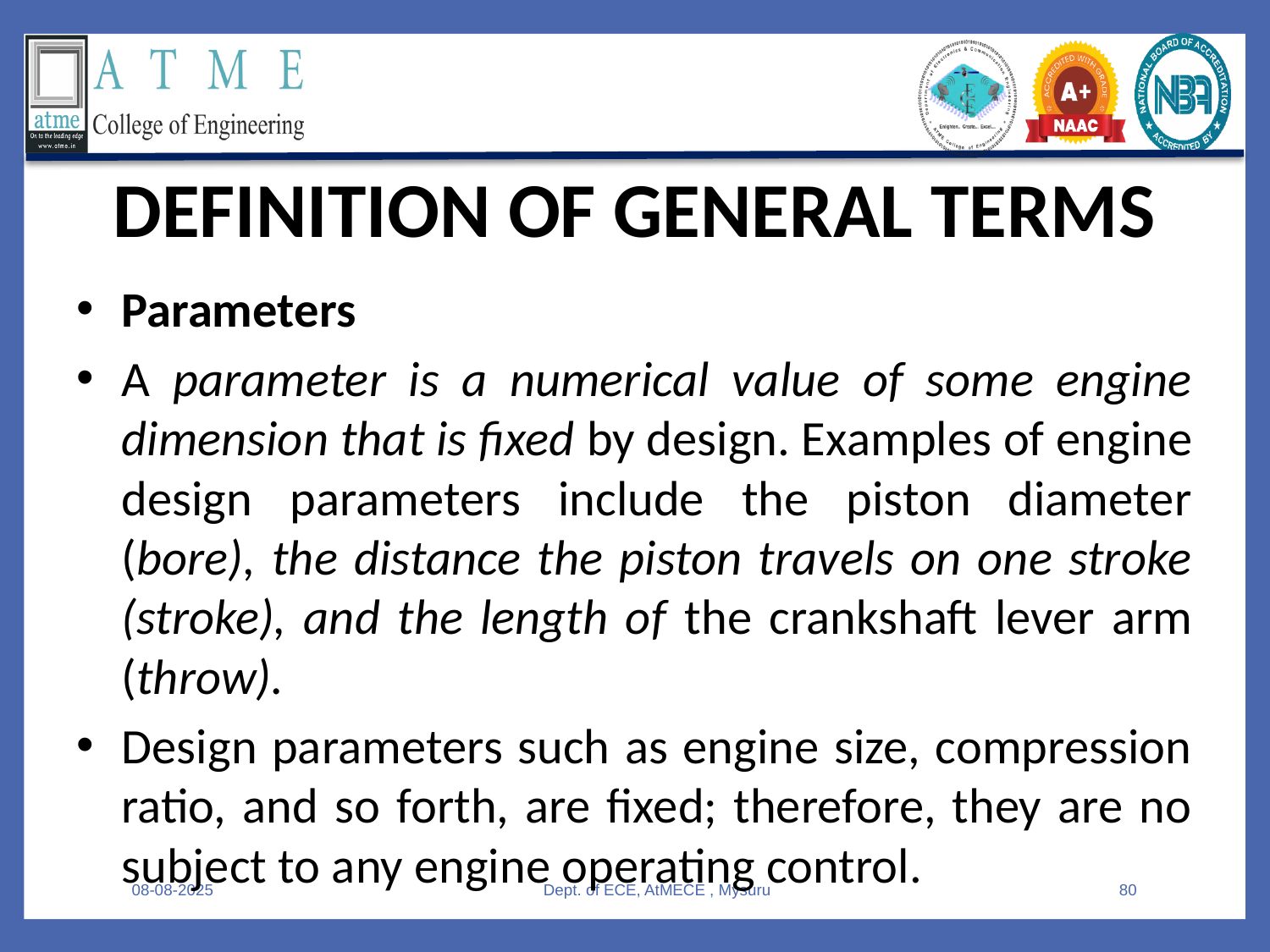

DEFINITION OF GENERAL TERMS
Parameters
A parameter is a numerical value of some engine dimension that is fixed by design. Examples of engine design parameters include the piston diameter (bore), the distance the piston travels on one stroke (stroke), and the length of the crankshaft lever arm (throw).
Design parameters such as engine size, compression ratio, and so forth, are fixed; therefore, they are no subject to any engine operating control.
08-08-2025
Dept. of ECE, AtMECE , Mysuru
80